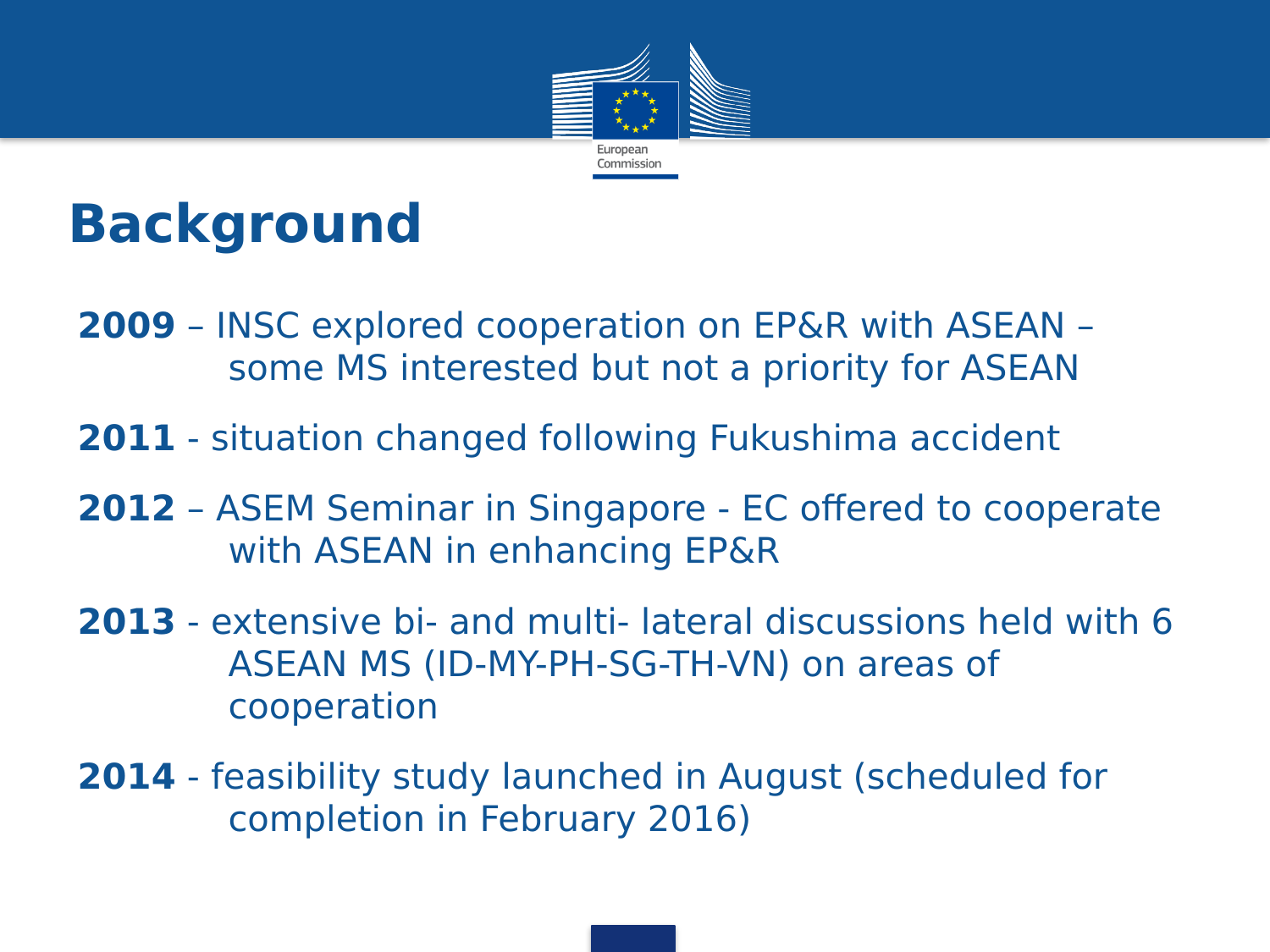

# Background
2009 – INSC explored cooperation on EP&R with ASEAN – some MS interested but not a priority for ASEAN
2011 - situation changed following Fukushima accident
2012 – ASEM Seminar in Singapore - EC offered to cooperate with ASEAN in enhancing EP&R
2013 - extensive bi- and multi- lateral discussions held with 6 ASEAN MS (ID-MY-PH-SG-TH-VN) on areas of cooperation
2014 - feasibility study launched in August (scheduled for completion in February 2016)